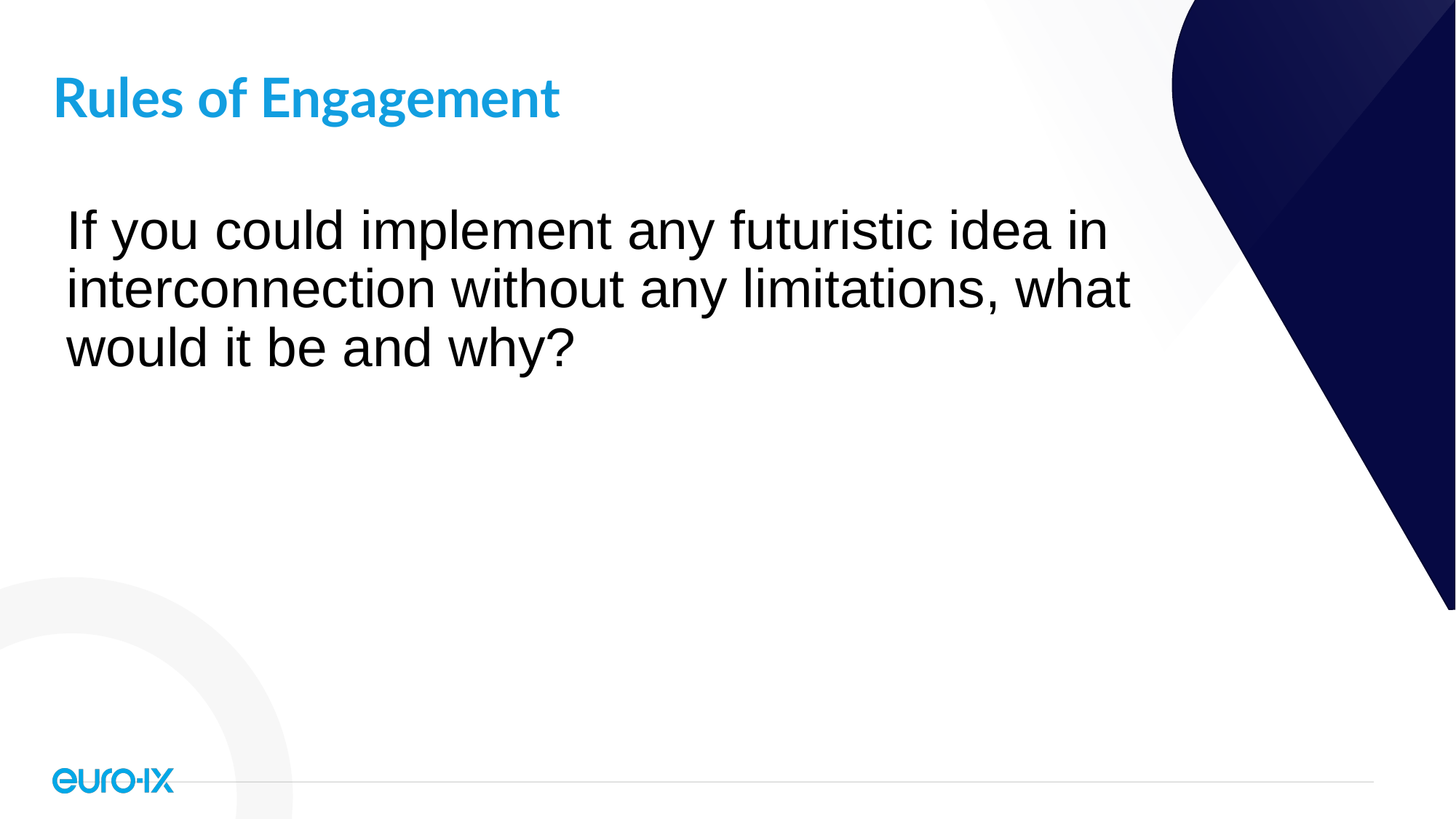

# Rules of Engagement
If you could implement any futuristic idea in interconnection without any limitations, what would it be and why?